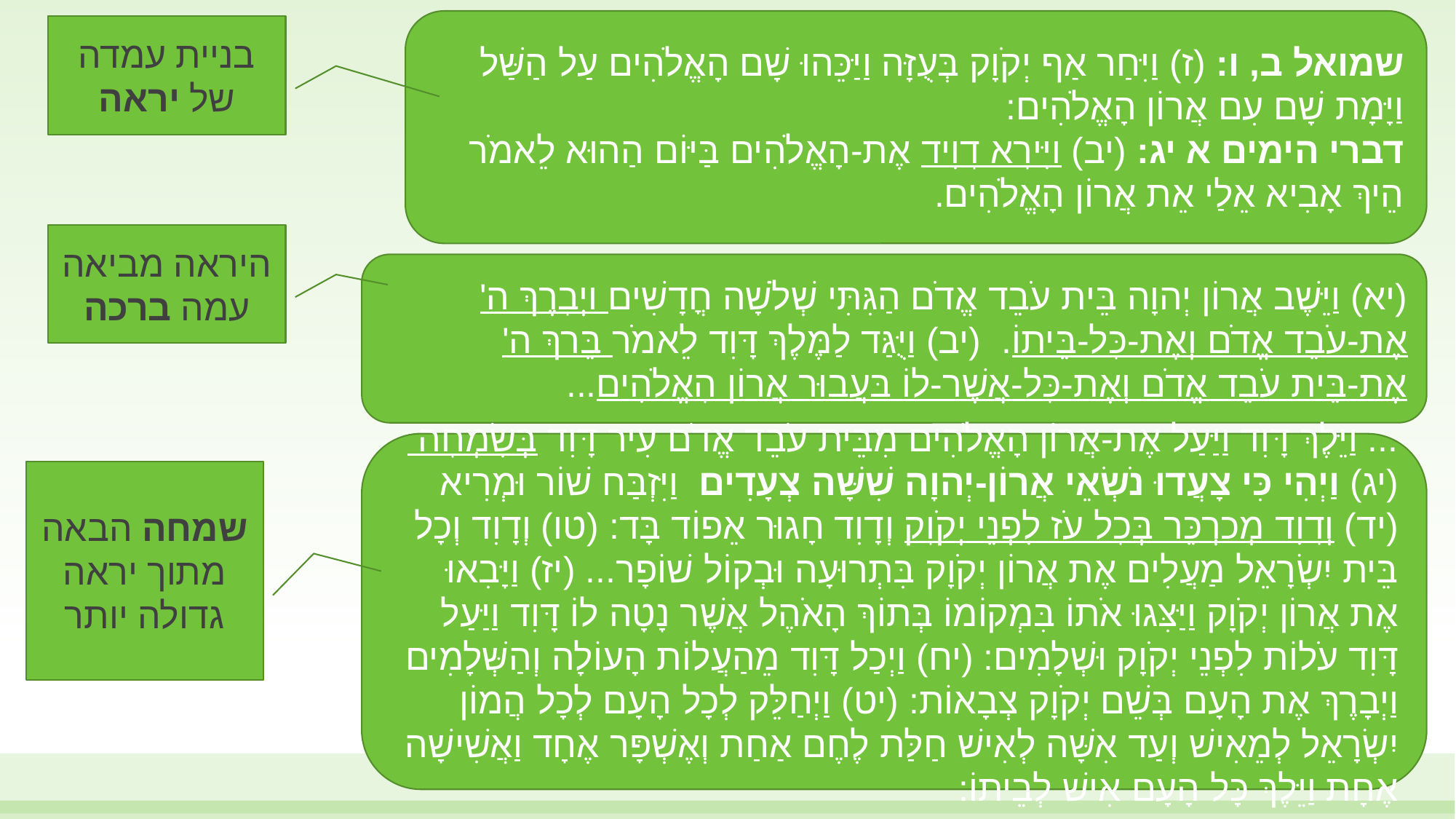

שמואל ב, ו: (ז) וַיִּחַר אַף יְקֹוָק בְּעֻזָּה וַיַּכֵּהוּ שָׁם הָאֱלֹהִים עַל הַשַּׁל וַיָּמָת שָׁם עִם אֲרוֹן הָאֱלֹהִים:
דברי הימים א יג: (יב) וַיִּירָא דָוִיד אֶת-הָאֱלֹהִים בַּיּוֹם הַהוּא לֵאמֹר  הֵיךְ אָבִיא אֵלַי אֵת אֲרוֹן הָאֱלֹהִים.
בניית עמדה של יראה
היראה מביאה עמה ברכה
(יא) וַיֵּשֶׁב אֲרוֹן יְהוָה בֵּית עֹבֵד אֱדֹם הַגִּתִּי שְׁלֹשָׁה חֳדָשִׁים וַיְבָרֶךְ ה' אֶת-עֹבֵד אֱדֹם וְאֶת-כָּל-בֵּיתוֹ.  (יב) וַיֻּגַּד לַמֶּלֶךְ דָּוִד לֵאמֹר בֵּרַךְ ה' אֶת-בֵּית עֹבֵד אֱדֹם וְאֶת-כָּל-אֲשֶׁר-לוֹ בַּעֲבוּר אֲרוֹן הָאֱלֹהִים...
... וַיֵּלֶךְ דָּוִד וַיַּעַל אֶת-אֲרוֹן הָאֱלֹהִים מִבֵּית עֹבֵד אֱדֹם עִיר דָּוִד בְּשִׂמְחָה  (יג) וַיְהִי כִּי צָעֲדוּ נֹשְׂאֵי אֲרוֹן-יְהוָה שִׁשָּׁה צְעָדִים  וַיִּזְבַּח שׁוֹר וּמְרִיא (יד) וְדָוִד מְכַרְכֵּר בְּכָל עֹז לִפְנֵי יְקֹוָק וְדָוִד חָגוּר אֵפוֹד בָּד: (טו) וְדָוִד וְכָל בֵּית יִשְׂרָאֵל מַעֲלִים אֶת אֲרוֹן יְקֹוָק בִּתְרוּעָה וּבְקוֹל שׁוֹפָר... (יז) וַיָּבִאוּ אֶת אֲרוֹן יְקֹוָק וַיַּצִּגוּ אֹתוֹ בִּמְקוֹמוֹ בְּתוֹךְ הָאֹהֶל אֲשֶׁר נָטָה לוֹ דָּוִד וַיַּעַל דָּוִד עֹלוֹת לִפְנֵי יְקֹוָק וּשְׁלָמִים: (יח) וַיְכַל דָּוִד מֵהַעֲלוֹת הָעוֹלָה וְהַשְּׁלָמִים וַיְבָרֶךְ אֶת הָעָם בְּשֵׁם יְקֹוָק צְבָאוֹת: (יט) וַיְחַלֵּק לְכָל הָעָם לְכָל הֲמוֹן יִשְׂרָאֵל לְמֵאִישׁ וְעַד אִשָּׁה לְאִישׁ חַלַּת לֶחֶם אַחַת וְאֶשְׁפָּר אֶחָד וַאֲשִׁישָׁה אֶחָת וַיֵּלֶךְ כָּל הָעָם אִישׁ לְבֵיתוֹ:
שמחה הבאה מתוך יראה גדולה יותר